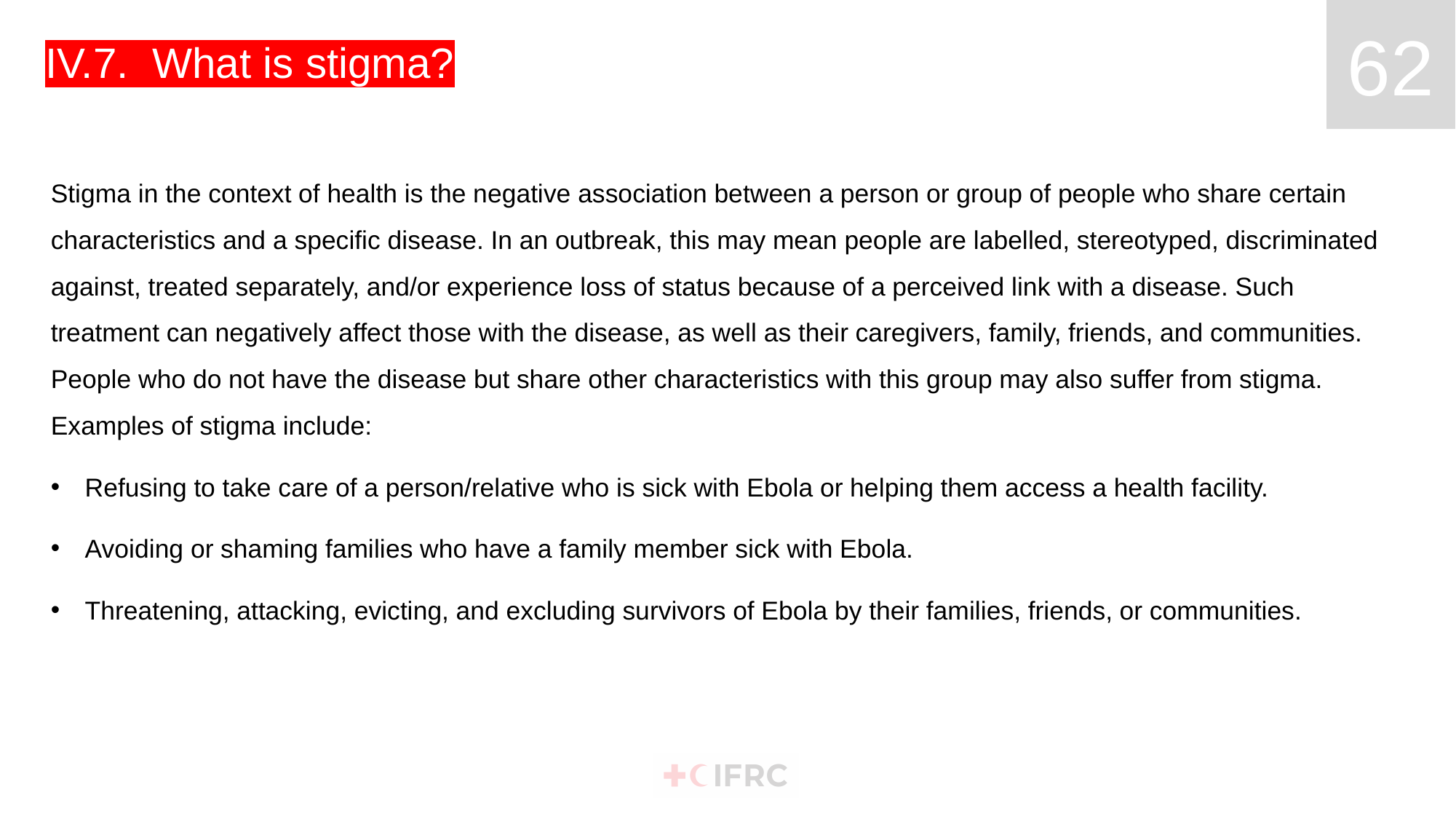

# IV.7.  What is stigma?
Stigma in the context of health is the negative association between a person or group of people who share certain characteristics and a specific disease. In an outbreak, this may mean people are labelled, stereotyped, discriminated against, treated separately, and/or experience loss of status because of a perceived link with a disease. Such treatment can negatively affect those with the disease, as well as their caregivers, family, friends, and communities. People who do not have the disease but share other characteristics with this group may also suffer from stigma. Examples of stigma include:
Refusing to take care of a person/relative who is sick with Ebola or helping them access a health facility.
Avoiding or shaming families who have a family member sick with Ebola.
Threatening, attacking, evicting, and excluding survivors of Ebola by their families, friends, or communities.